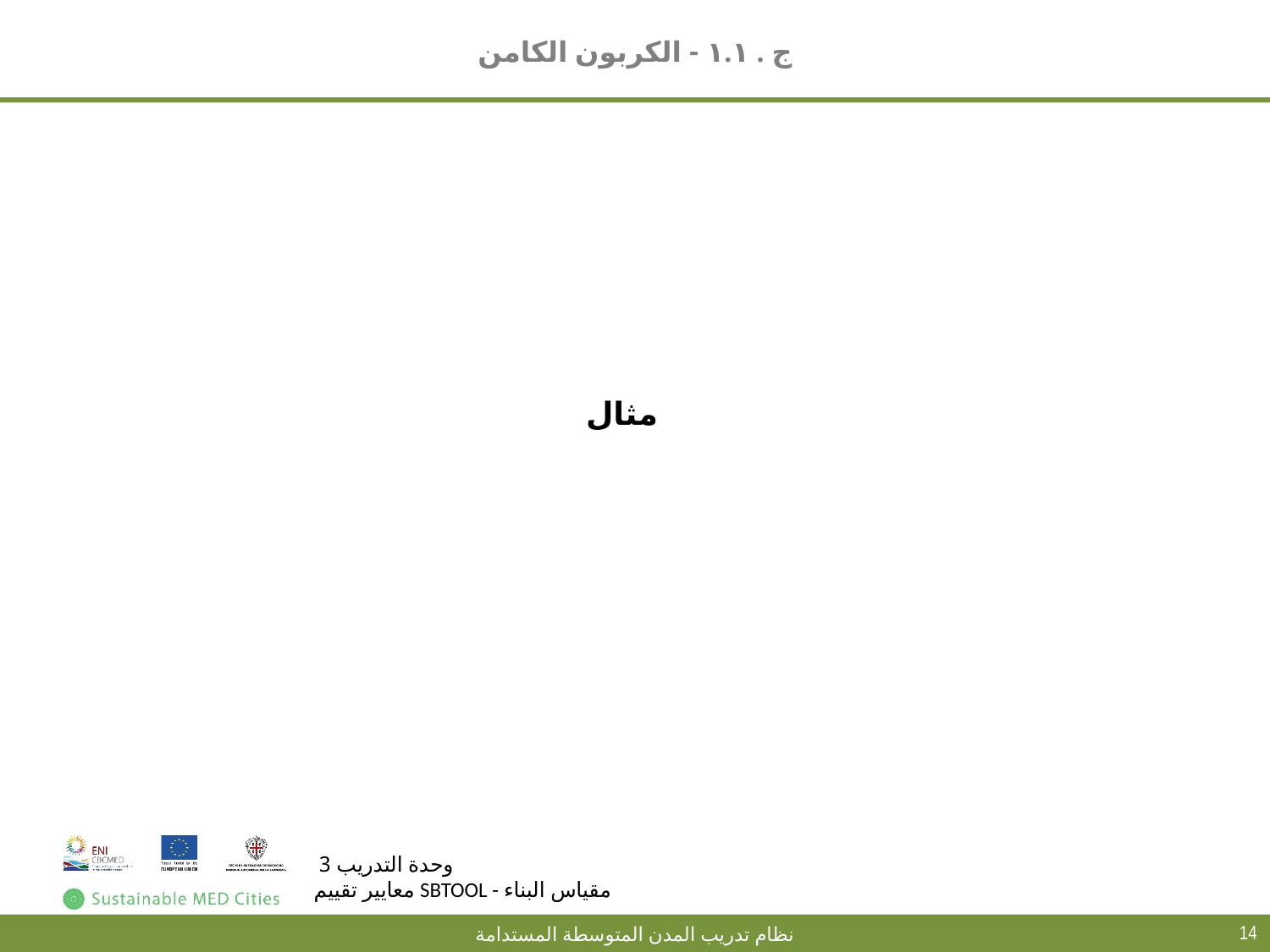

# ج . ١.١ - الكربون الكامن

مثال

14